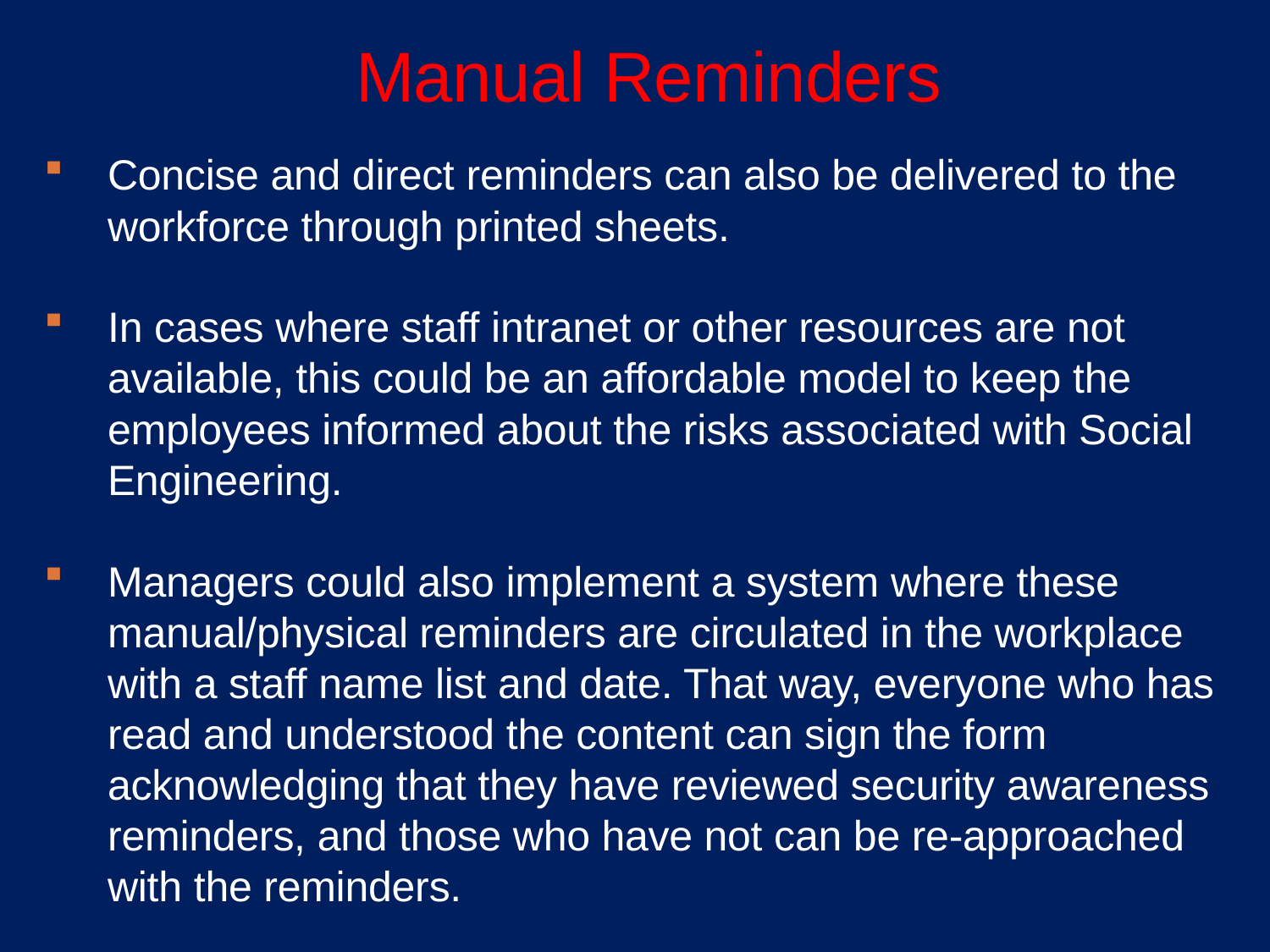

# Manual Reminders
Concise and direct reminders can also be delivered to the workforce through printed sheets.

In cases where staff intranet or other resources are not available, this could be an affordable model to keep the employees informed about the risks associated with Social Engineering.

Managers could also implement a system where these manual/physical reminders are circulated in the workplace with a staff name list and date. That way, everyone who has read and understood the content can sign the form acknowledging that they have reviewed security awareness reminders, and those who have not can be re-approached with the reminders.